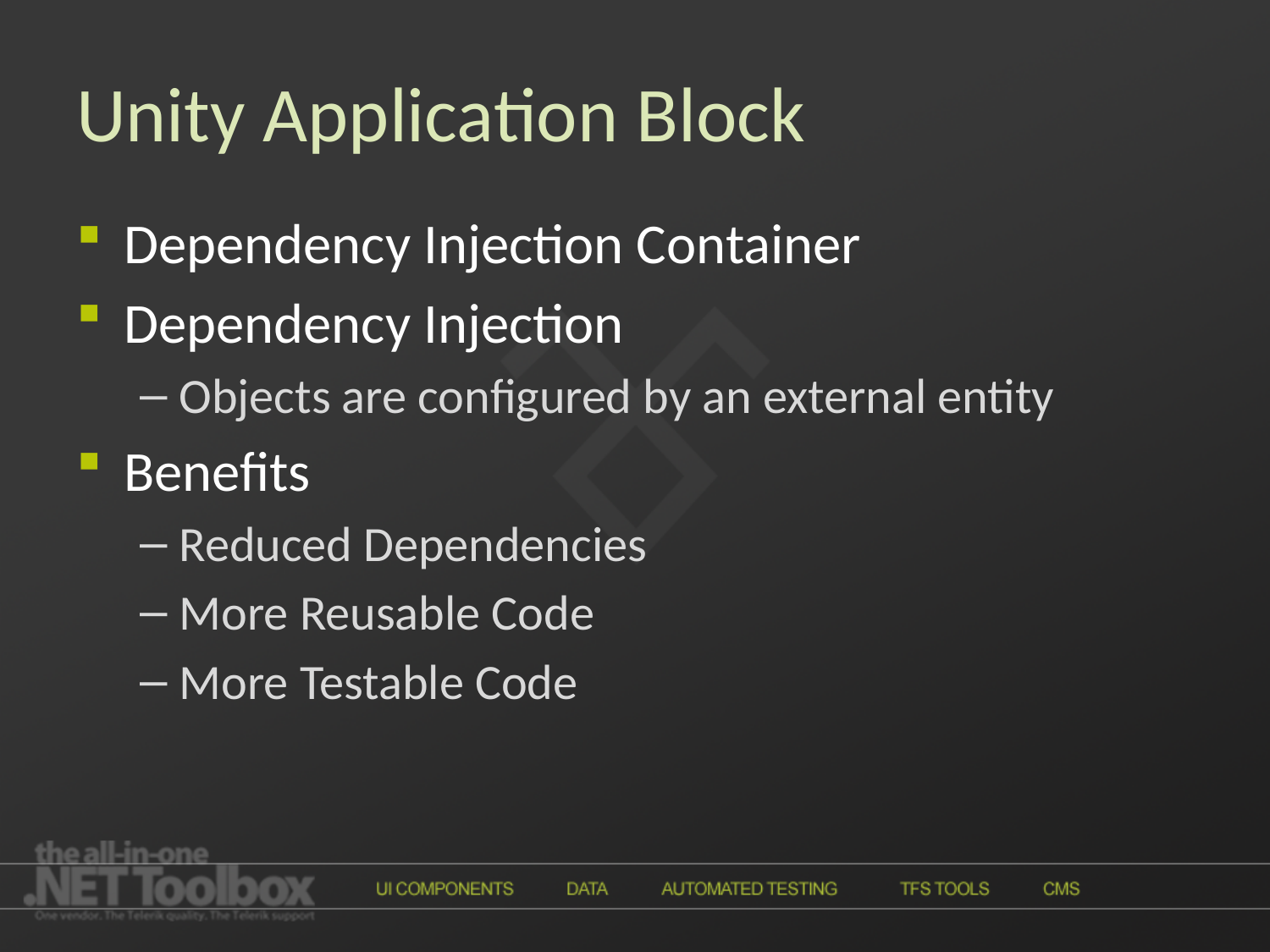

# Unity Application Block
Dependency Injection Container
Dependency Injection
Objects are configured by an external entity
Benefits
Reduced Dependencies
More Reusable Code
More Testable Code